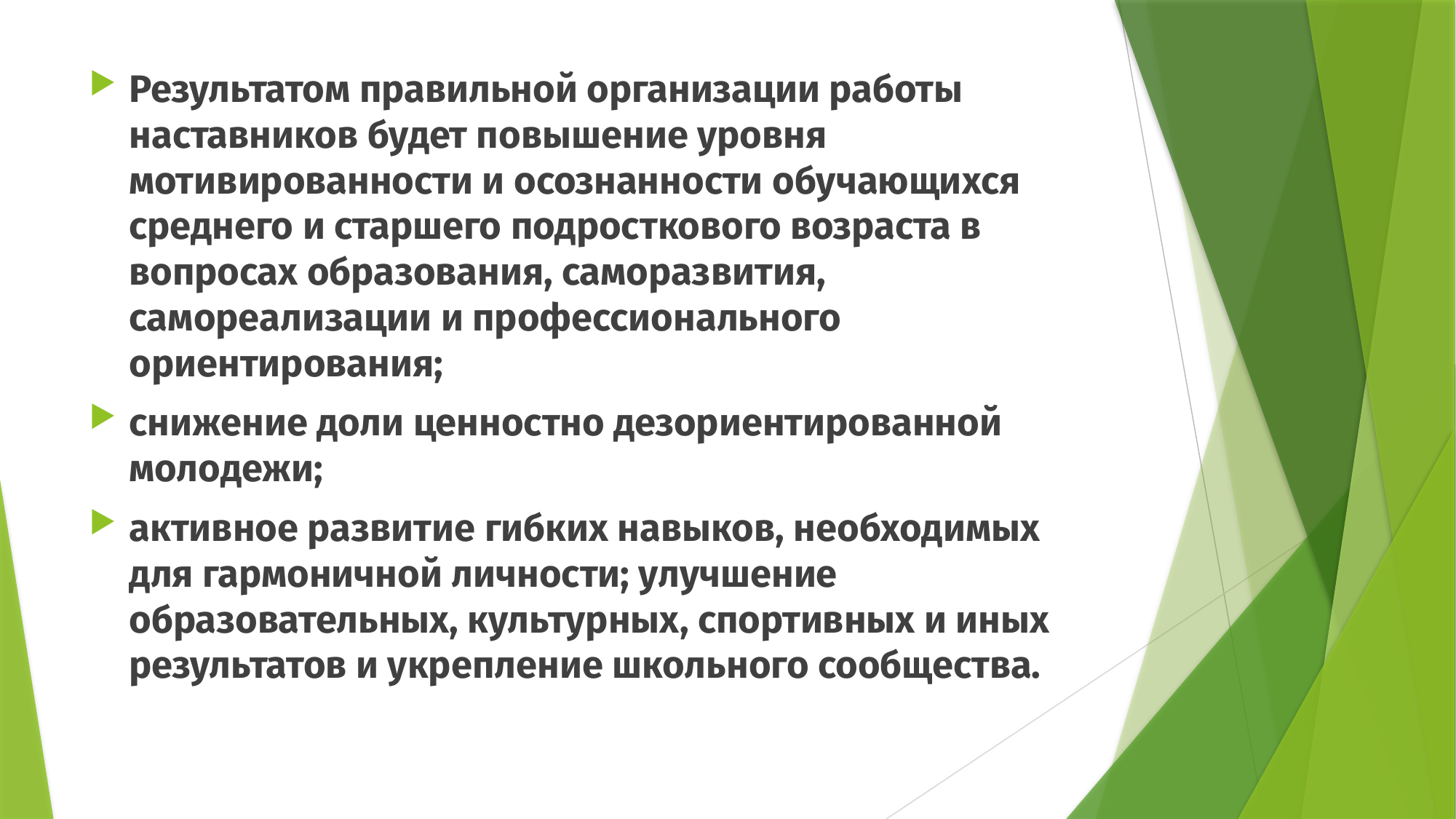

Результатом правильной организации работы наставников будет повышение уровня мотивированности и осознанности обучающихся среднего и старшего подросткового возраста в вопросах образования, саморазвития, самореализации и профессионального ориентирования;
снижение доли ценностно дезориентированной молодежи;
активное развитие гибких навыков, необходимых для гармоничной личности; улучшение образовательных, культурных, спортивных и иных результатов и укрепление школьного сообщества.